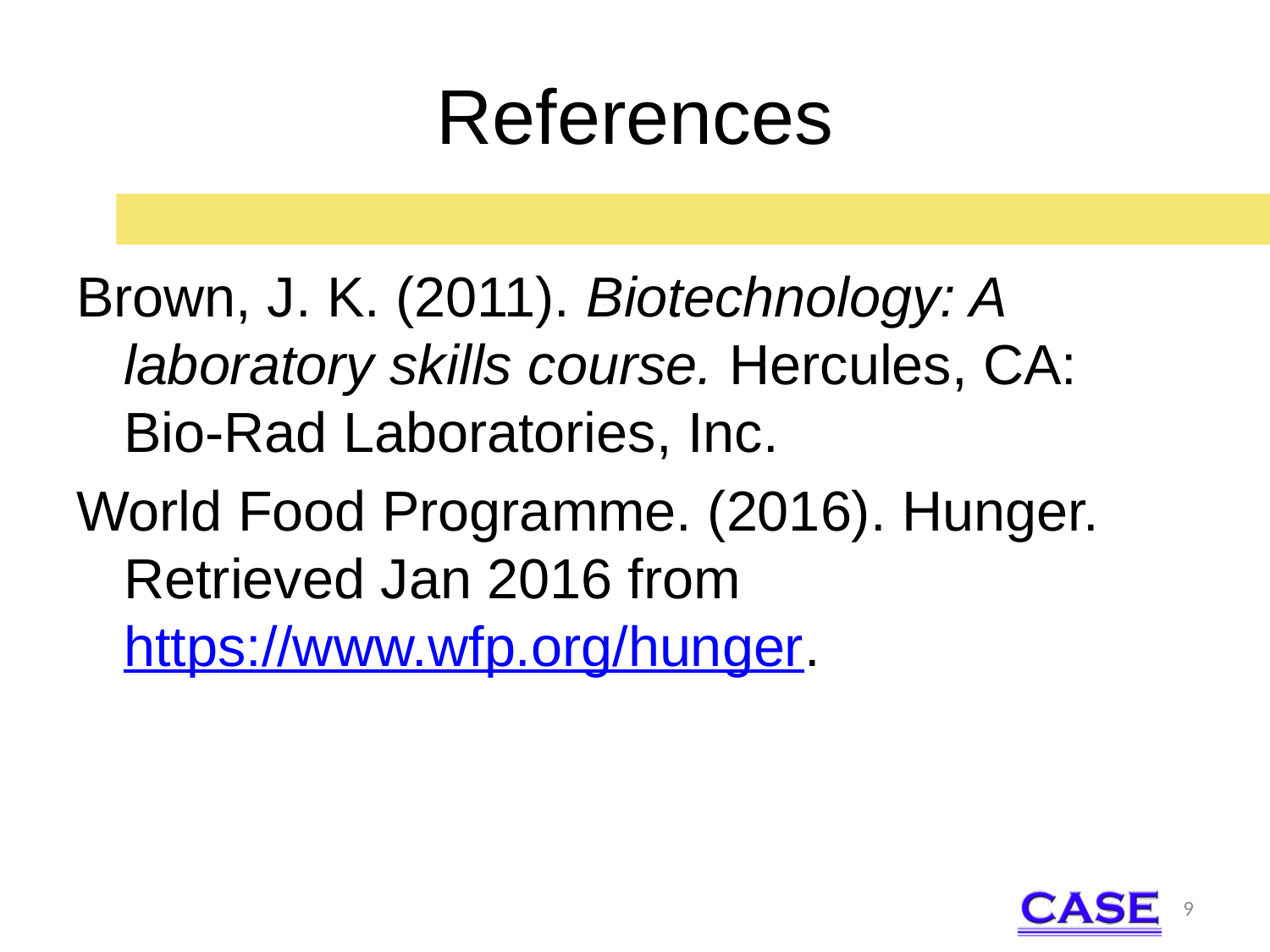

# References
Brown, J. K. (2011). Biotechnology: A laboratory skills course. Hercules, CA: Bio-Rad Laboratories, Inc.
World Food Programme. (2016). Hunger. Retrieved Jan 2016 from https://www.wfp.org/hunger.
9